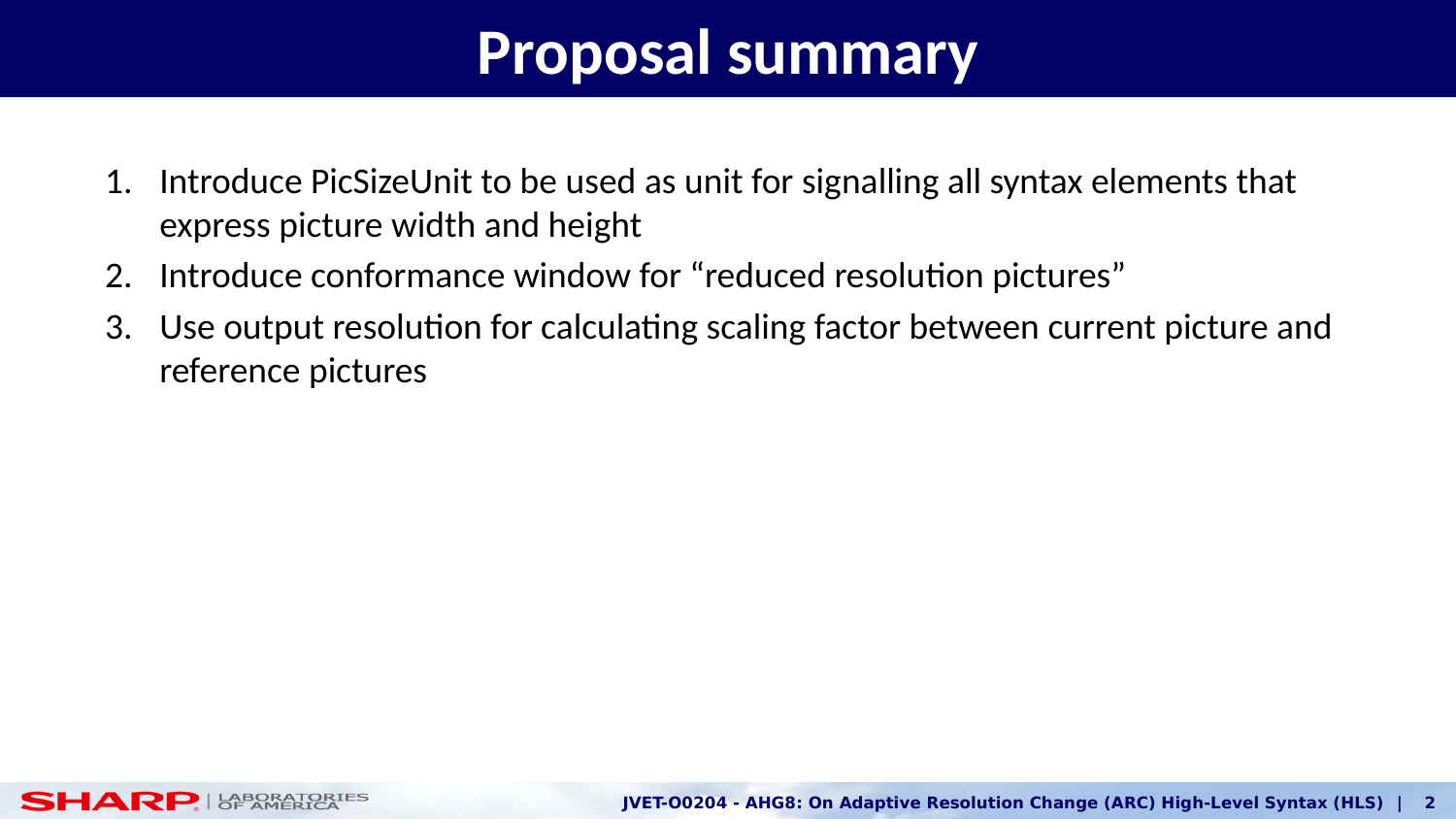

# Proposal summary
Introduce PicSizeUnit to be used as unit for signalling all syntax elements that express picture width and height
Introduce conformance window for “reduced resolution pictures”
Use output resolution for calculating scaling factor between current picture and reference pictures